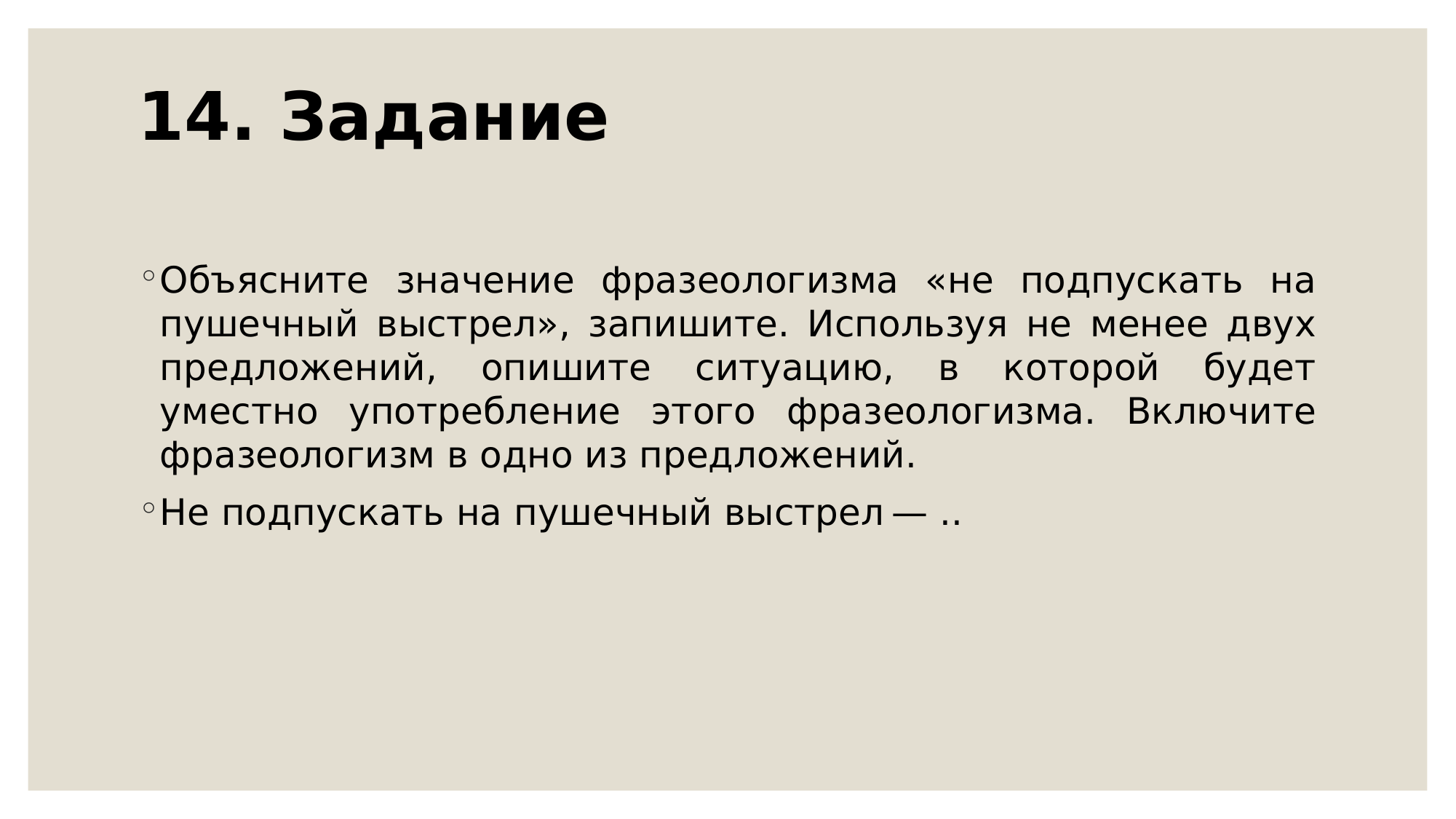

# 14. Задание
Объясните значение фразеологизма «не подпускать на пушечный выстрел», запишите. Используя не менее двух предложений, опишите ситуацию, в которой будет уместно употребление этого фразеологизма. Включите фразеологизм в одно из предложений.
Не подпускать на пушечный выстрел — ..